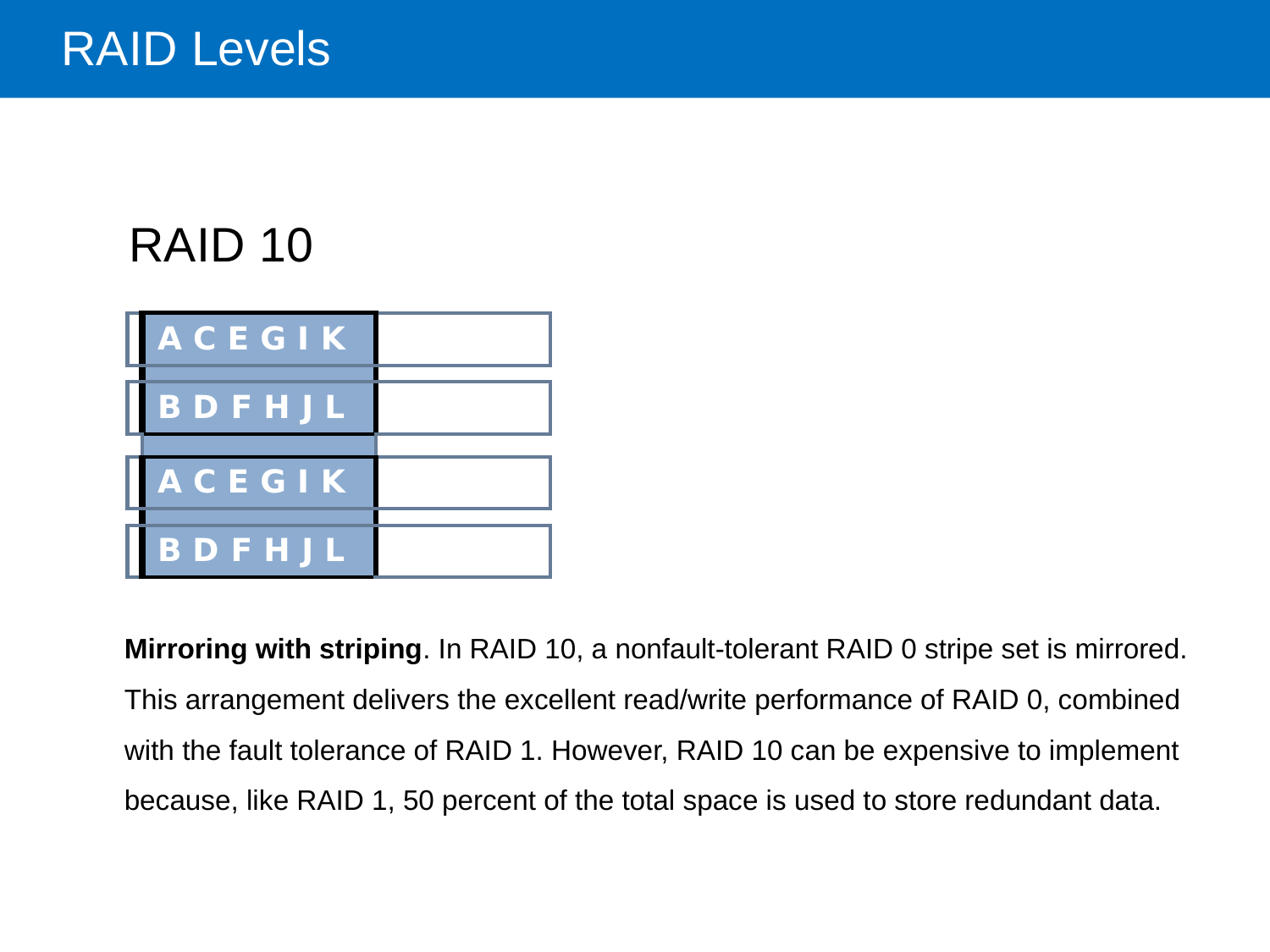

# RAID Levels
RAID 10
|  | A C E G I K |  |
| --- | --- | --- |
|  |  |  |
|  | B D F H J L |  |
|  |  |  |
|  | A C E G I K |  |
|  |  |  |
|  | B D F H J L |  |
Mirroring with striping. In RAID 10, a nonfault-tolerant RAID 0 stripe set is mirrored. This arrangement delivers the excellent read/write performance of RAID 0, combined with the fault tolerance of RAID 1. However, RAID 10 can be expensive to implement because, like RAID 1, 50 percent of the total space is used to store redundant data.